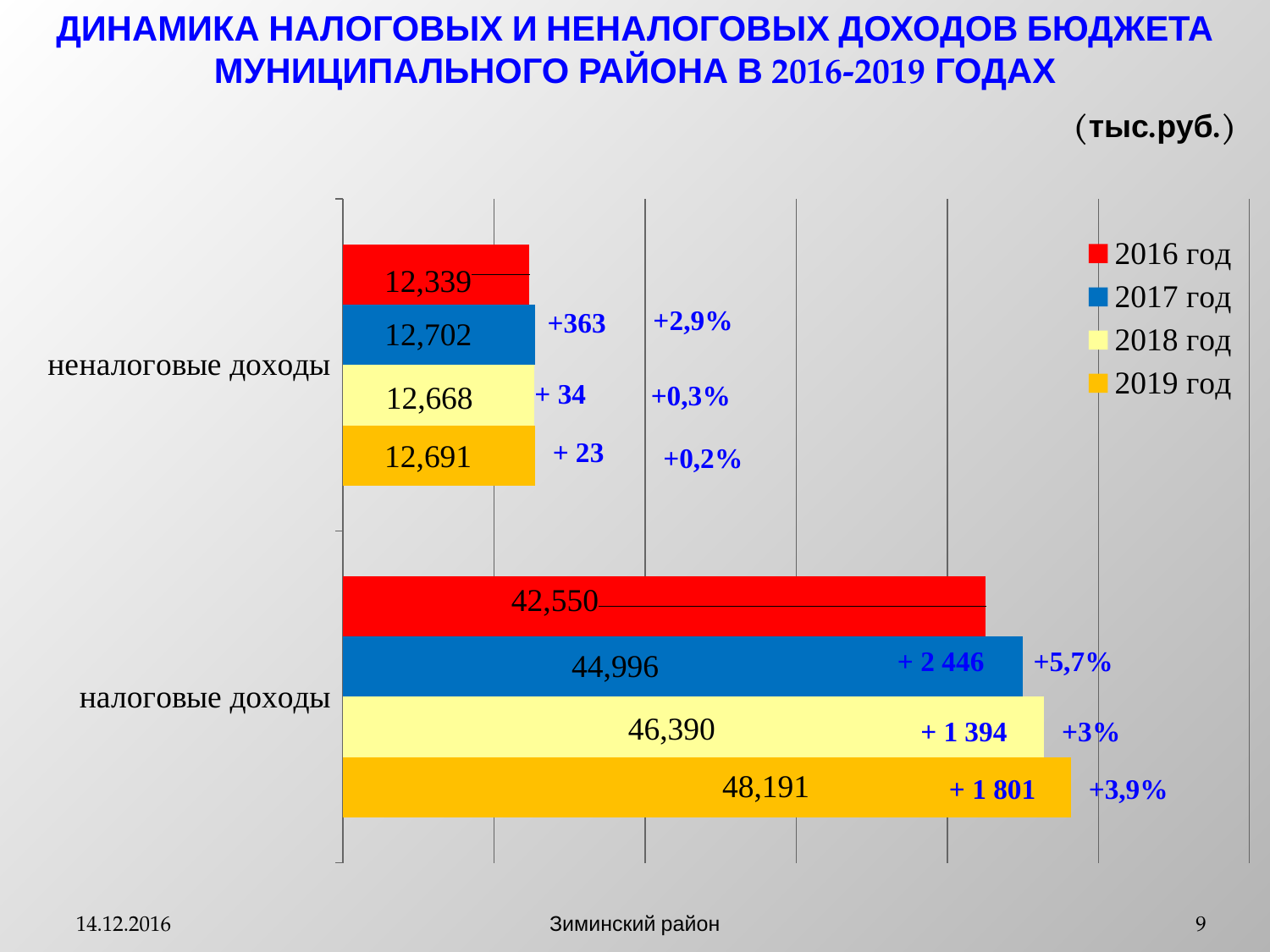

ДИНАМИКА НАЛОГОВЫХ И НЕНАЛОГОВЫХ ДОХОДОВ БЮДЖЕТА МУНИЦИПАЛЬНОГО РАЙОНА В 2016-2019 ГОДАХ
(тыс.руб.)

### Chart

| Category | 2019 год | 2018 год | 2017 год | 2016 год |
|---|---|---|---|---|
| налоговые доходы | 48191.0 | 46390.0 | 44996.0 | 42550.0 |
| неналоговые доходы | 12691.0 | 12668.0 | 12702.0 | 12339.0 |
+2,9%
+363

+ 34
+0,3%
+ 23
+0,2%
+ 2 446
+5,7%
+ 1 394
+3%
+ 1 801
+3,9%
14.12.2016
Зиминский район
9